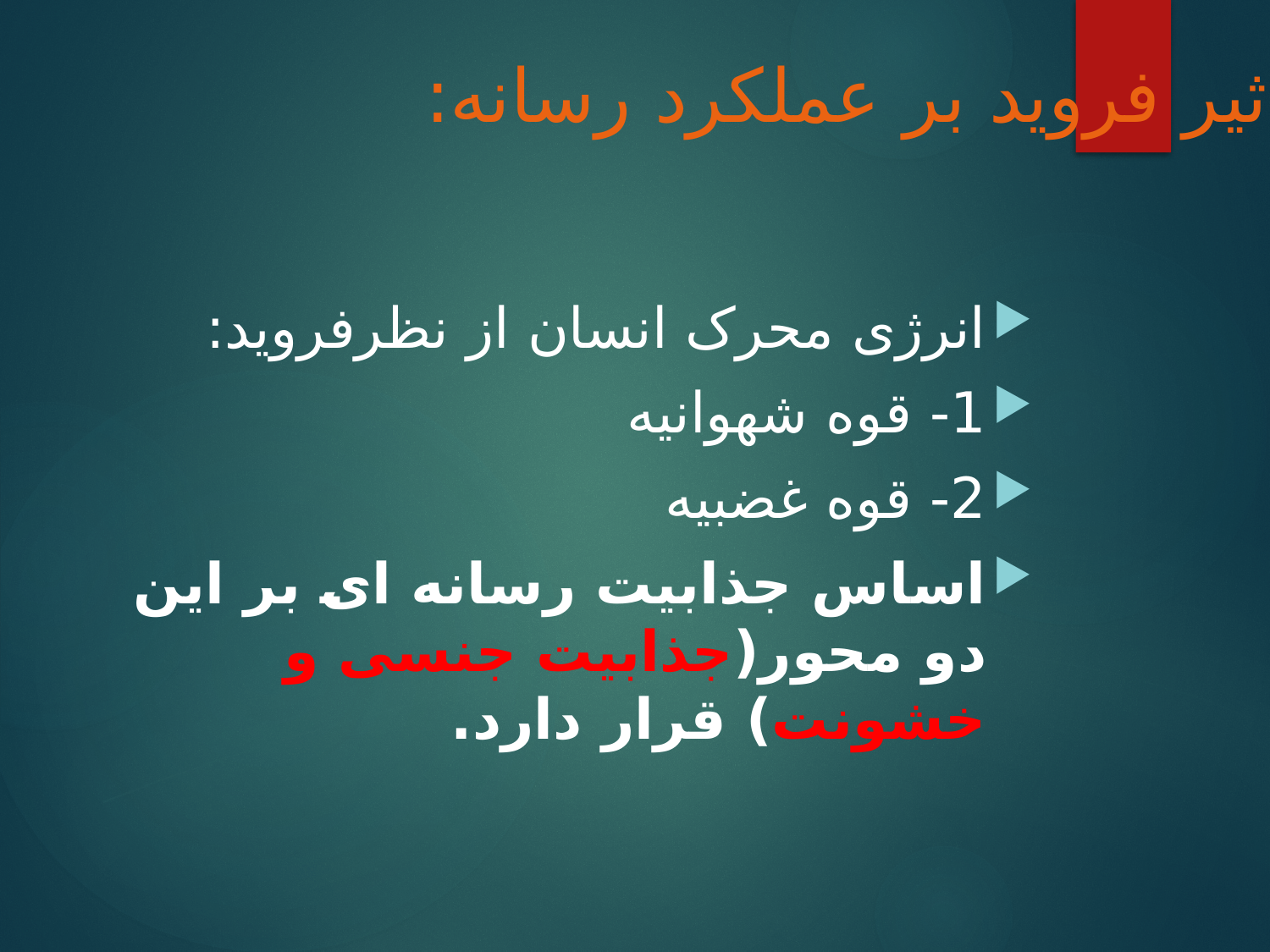

# تاثیر فروید بر عملکرد رسانه:
انرژی محرک انسان از نظرفروید:
1- قوه شهوانیه
2- قوه غضبیه
اساس جذابیت رسانه ای بر این دو محور(جذابیت جنسی و خشونت) قرار دارد.